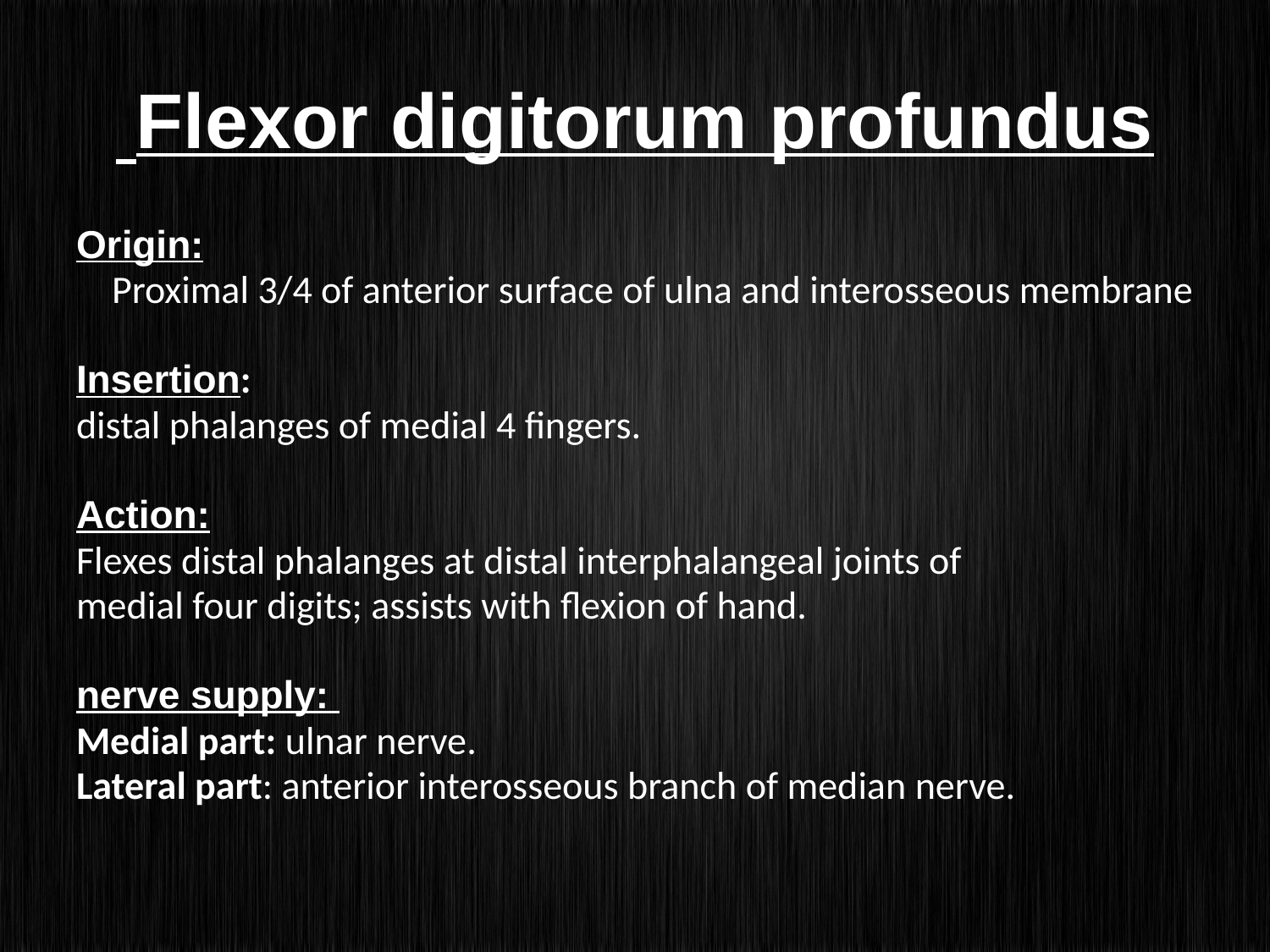

# Flexor digitorum profundus
Origin:
    Proximal 3/4 of anterior surface of ulna and interosseous membrane

Insertion:
distal phalanges of medial 4 fingers.

Action:
Flexes distal phalanges at distal interphalangeal joints of
medial four digits; assists with flexion of hand.

nerve supply:
Medial part: ulnar nerve.
Lateral part: anterior interosseous branch of median nerve.